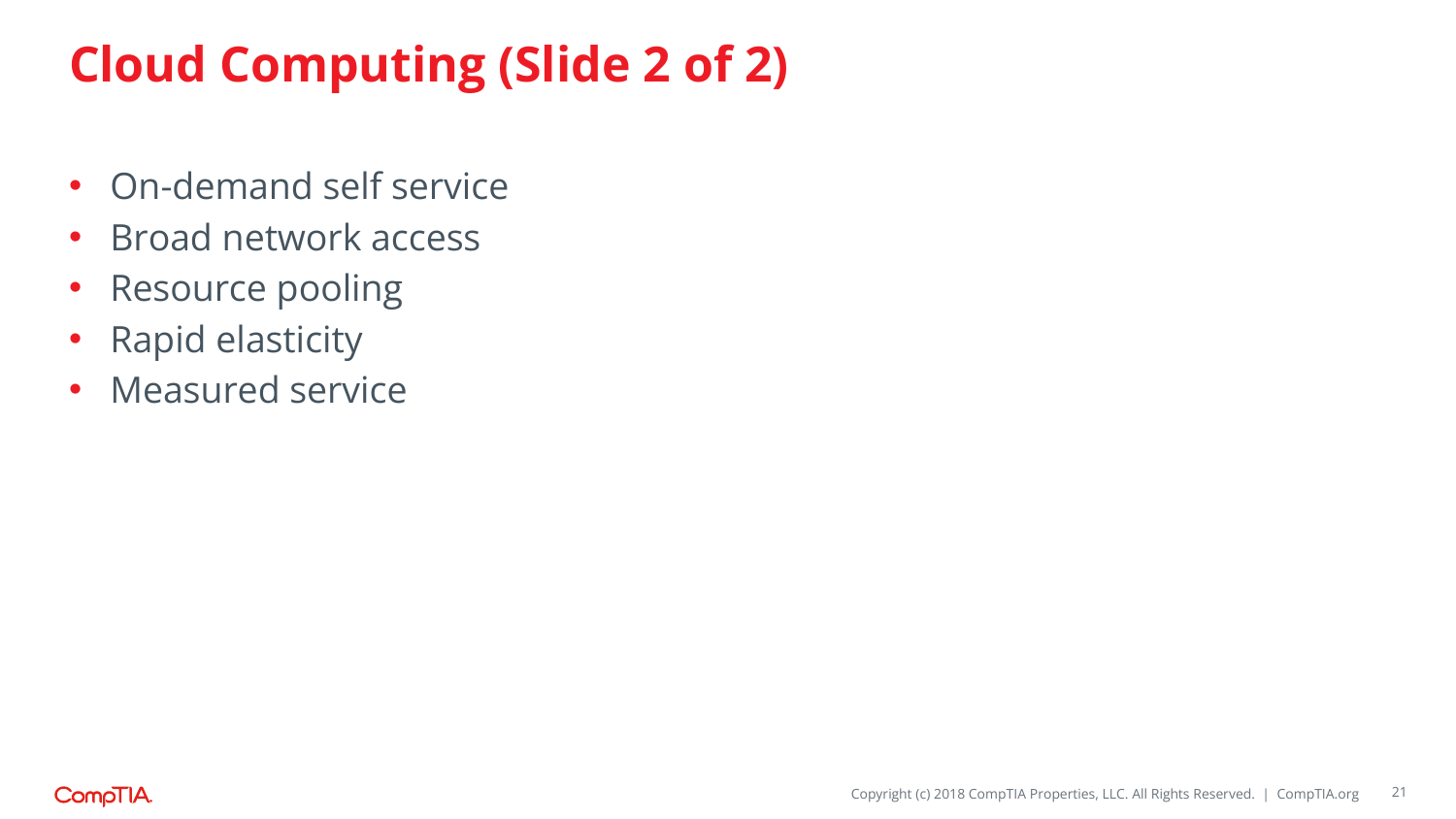

# Cloud Computing (Slide 2 of 2)
On-demand self service
Broad network access
Resource pooling
Rapid elasticity
Measured service
21